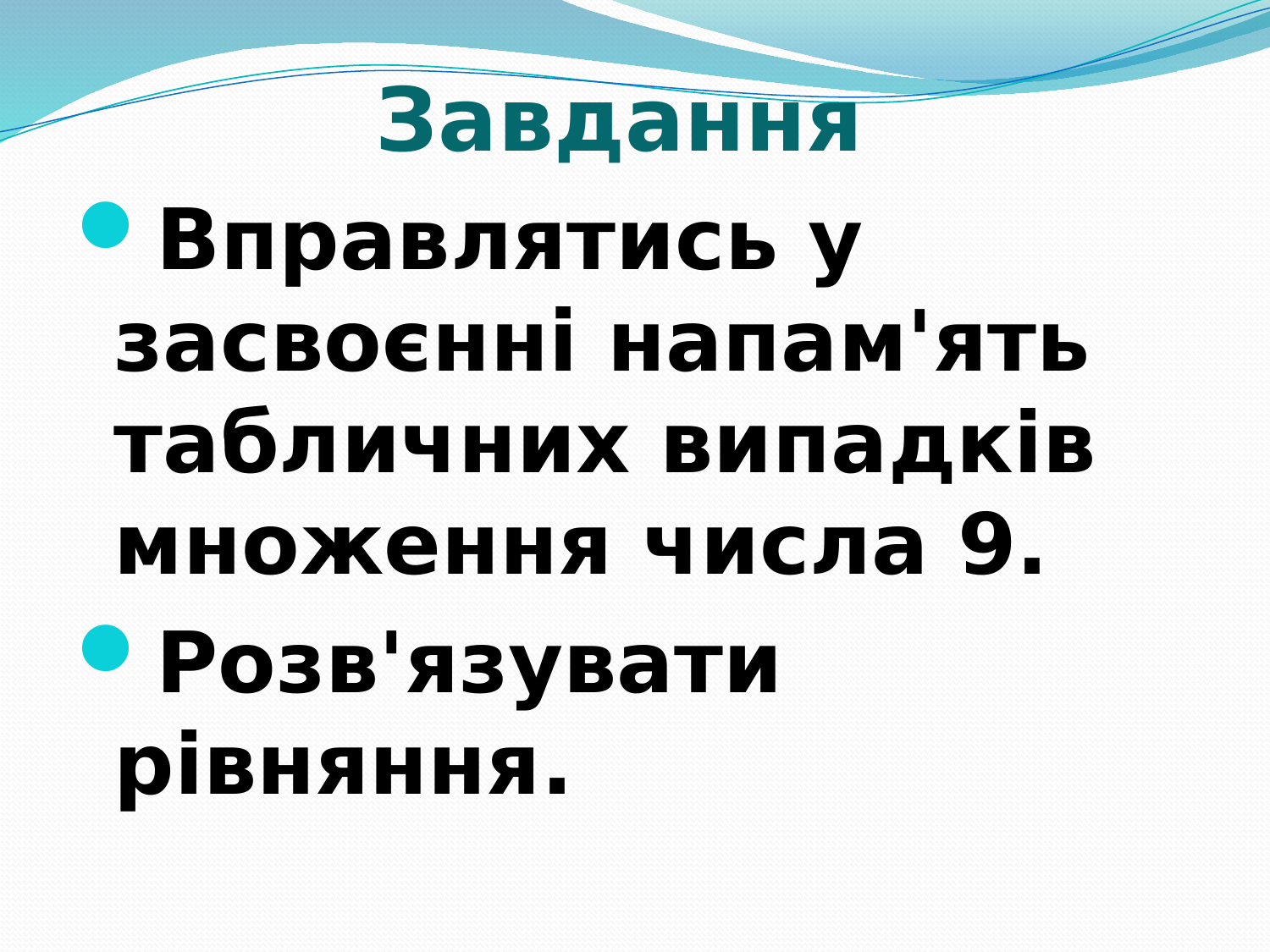

# Завдання
Вправлятись у засвоєнні напам'ять табличних випадків множення числа 9.
Розв'язувати рівняння.